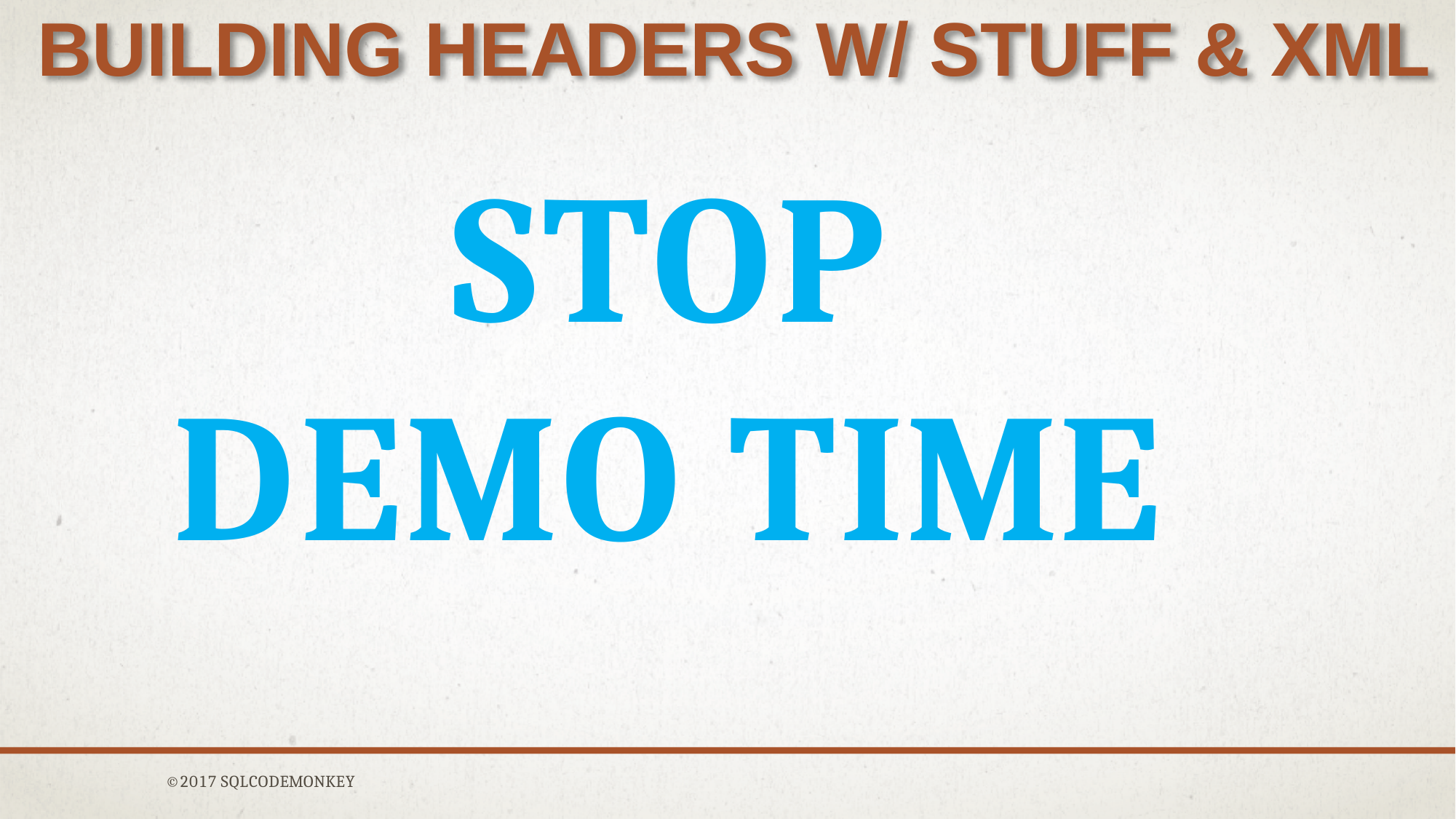

# Building headers w/ stuff & xml
STOP
DEMO TIME
©2017 SQLCODEMONKEY